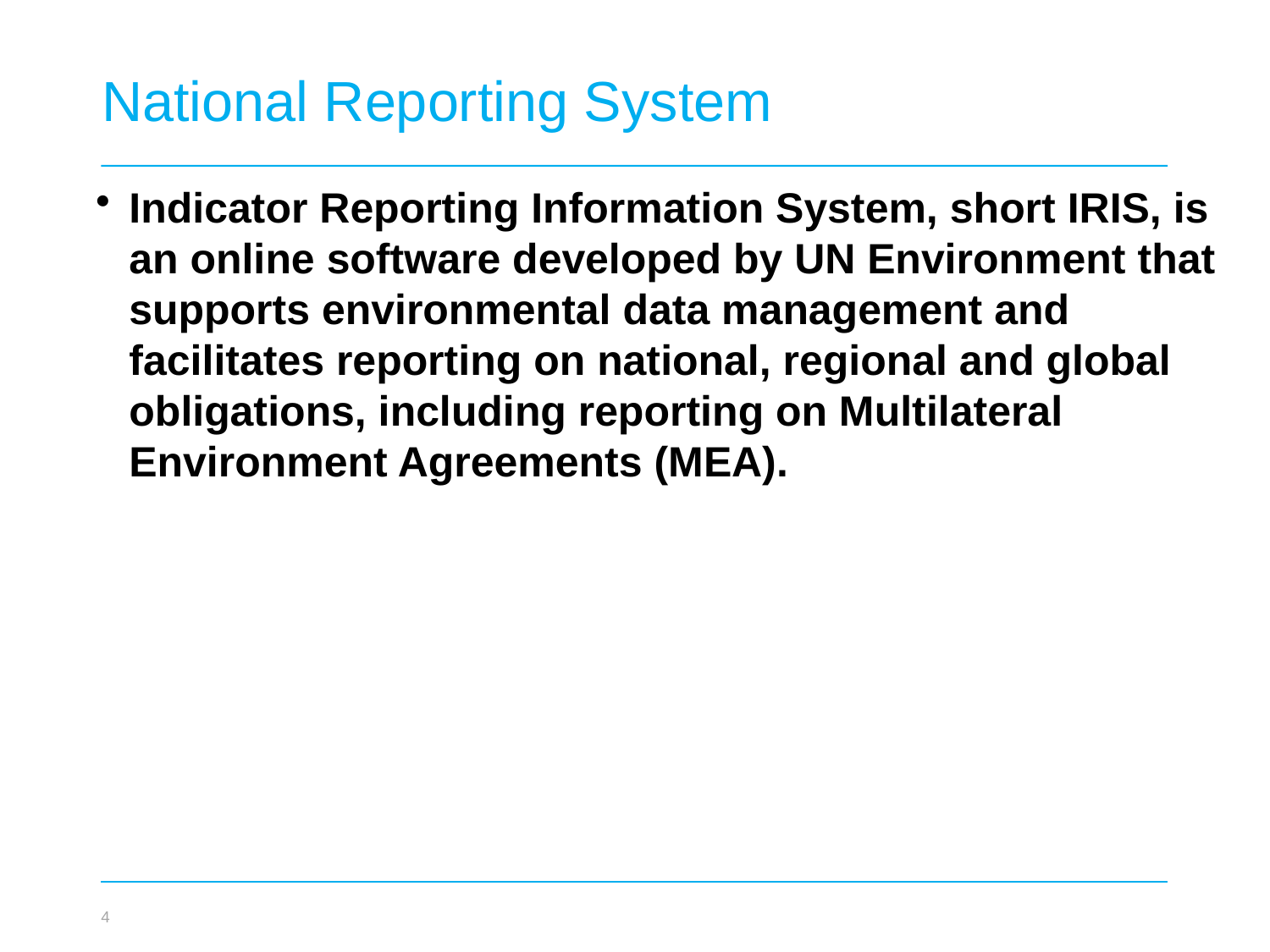

National Reporting System

Indicator Reporting Information System, short IRIS, is an online software developed by UN Environment that supports environmental data management and facilitates reporting on national, regional and global obligations, including reporting on Multilateral Environment Agreements (MEA).

Photo credit to be given
as shown alongside
(in black or in white)
© NABU/Holger Schulz

4